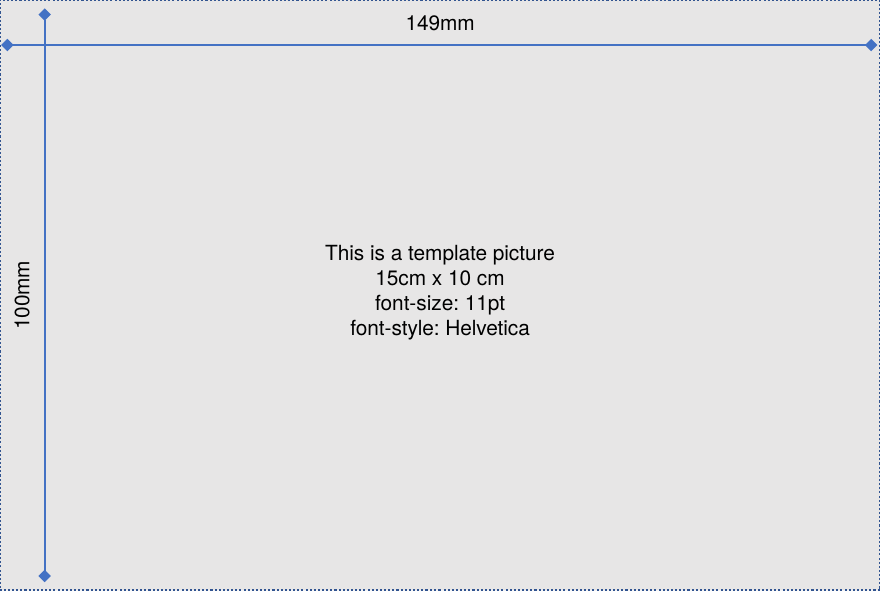

149mm
This is a template picture
15cm x 10 cm
font-size: 11pt
font-style: Helvetica
100mm